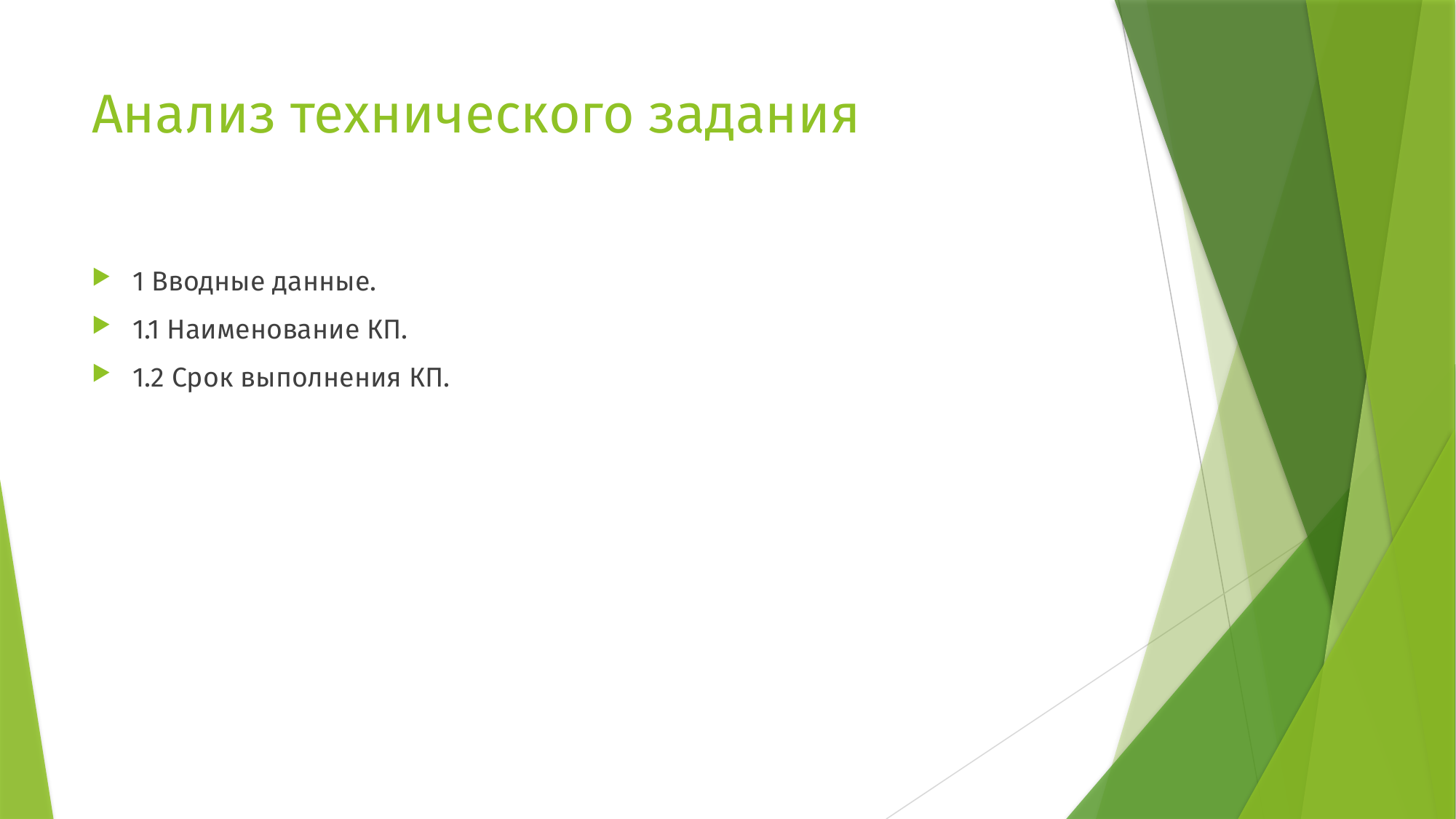

# Анализ технического задания
1 Вводные данные.
1.1 Наименование КП.
1.2 Срок выполнения КП.